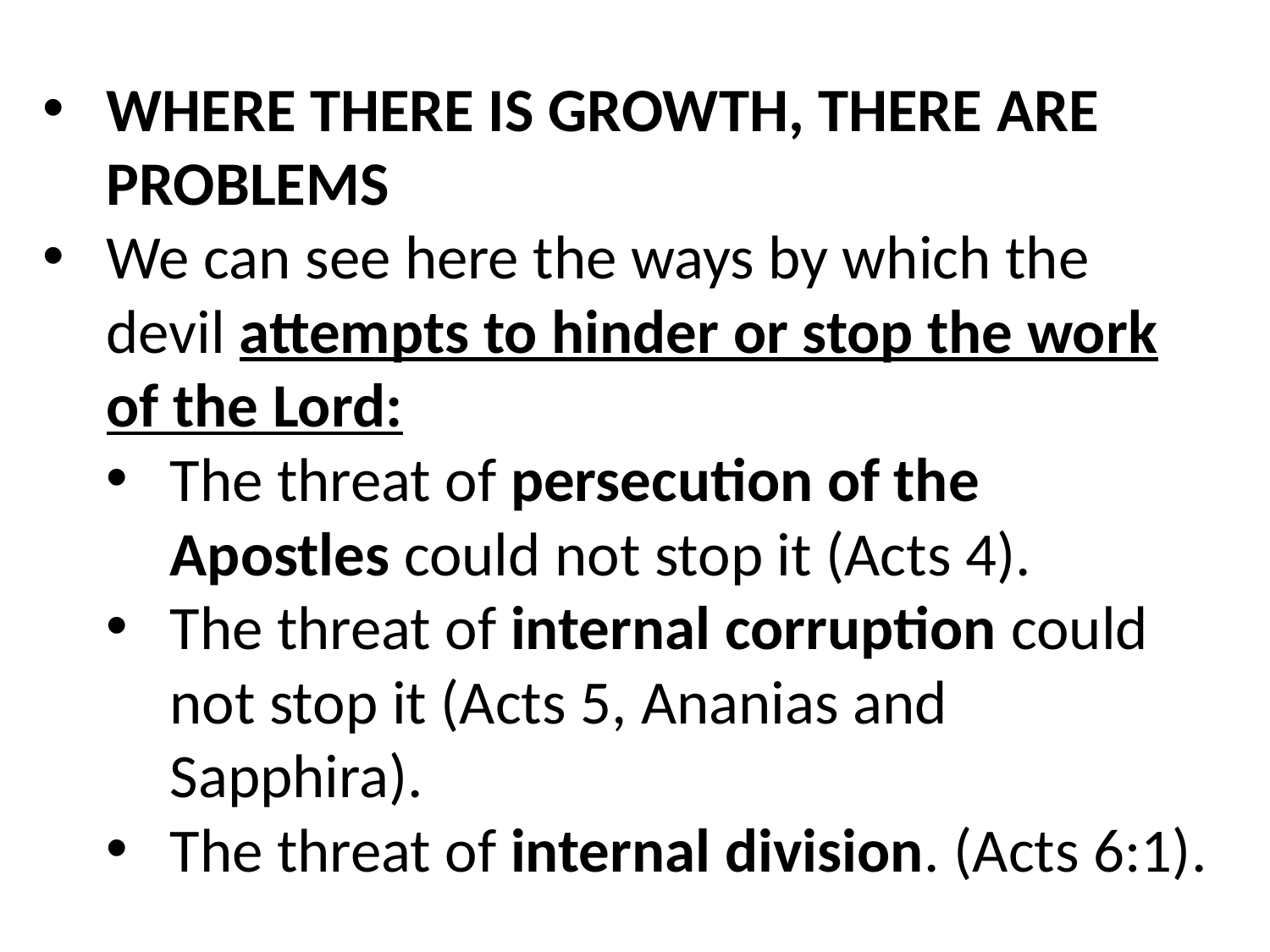

WHERE THERE IS GROWTH, THERE ARE PROBLEMS
We can see here the ways by which the devil attempts to hinder or stop the work of the Lord:
The threat of persecution of the Apostles could not stop it (Acts 4).
The threat of internal corruption could not stop it (Acts 5, Ananias and Sapphira).
The threat of internal division. (Acts 6:1).